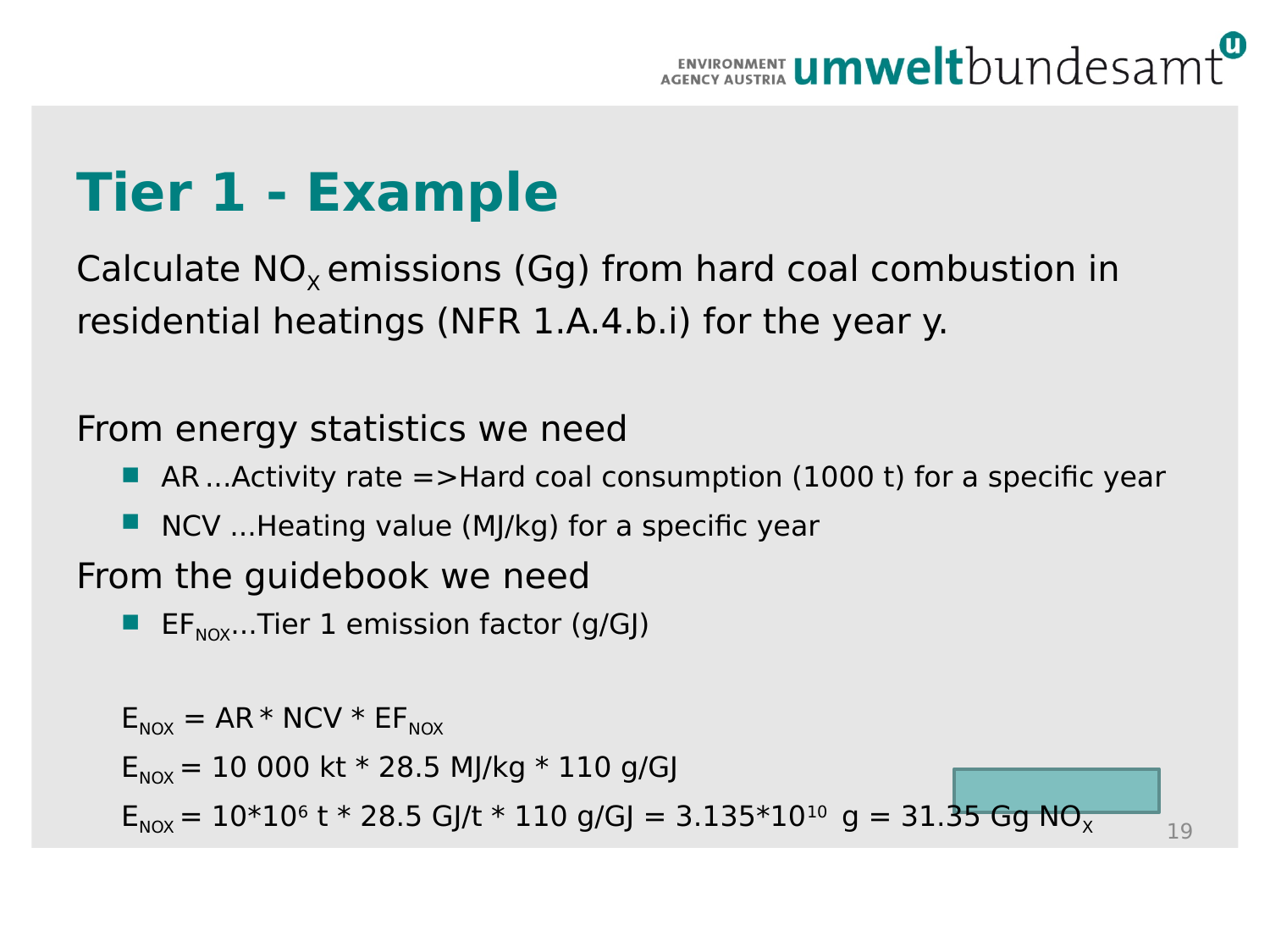

# Tier 1 - Example
Calculate NOX emissions (Gg) from hard coal combustion in residential heatings (NFR 1.A.4.b.i) for the year y.

From energy statistics we need
AR ...Activity rate =>Hard coal consumption (1000 t) for a specific year
NCV ...Heating value (MJ/kg) for a specific year
From the guidebook we need
EFNOX...Tier 1 emission factor (g/GJ)

ENOX = AR * NCV * EFNOX
ENOX = 10 000 kt * 28.5 MJ/kg * 110 g/GJ
ENOX = 10*106 t * 28.5 GJ/t * 110 g/GJ = 3.135*1010  g = 31.35 Gg NOX

19